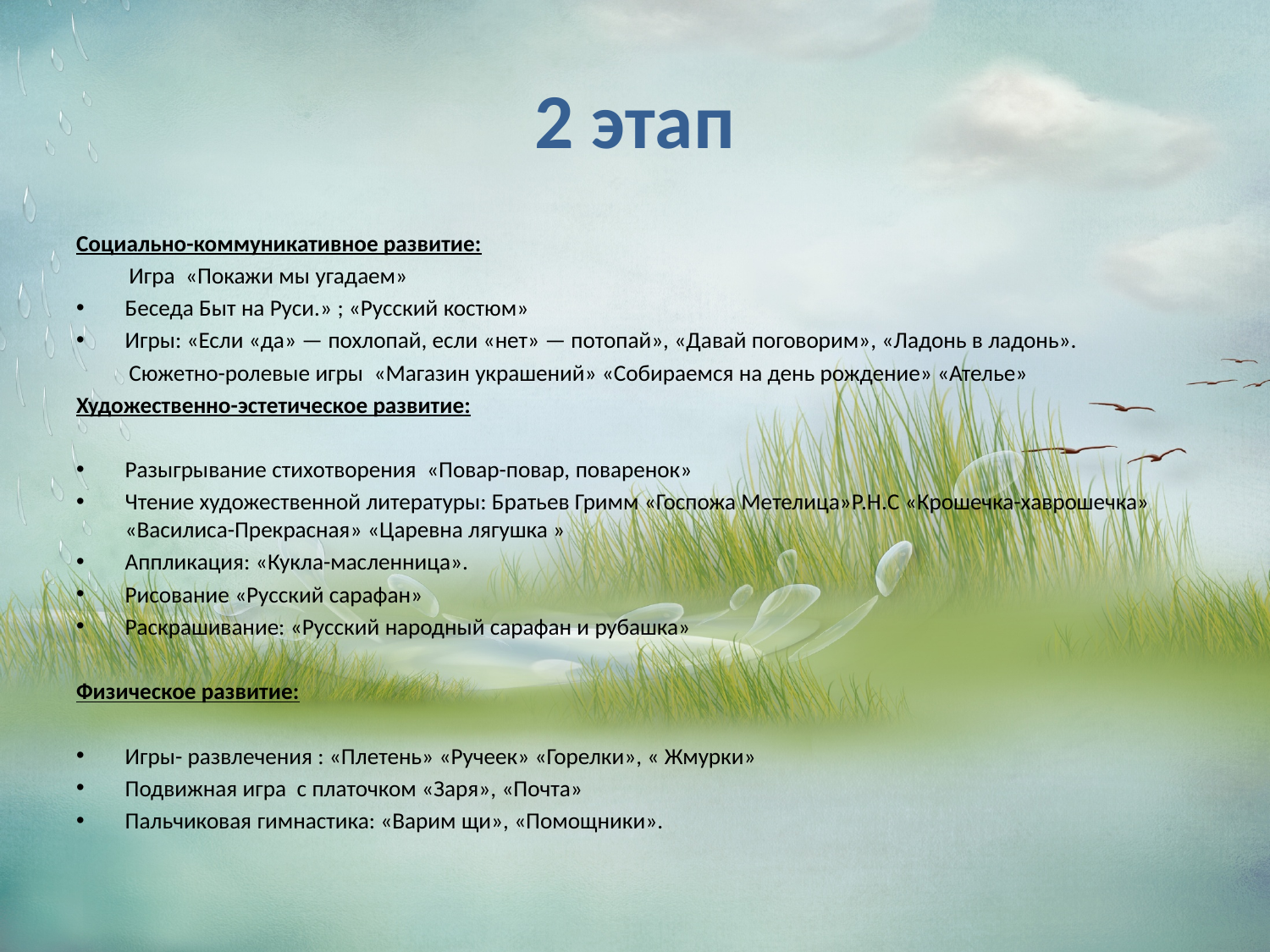

# 2 этап
Социально-коммуникативное развитие:
          Игра  «Покажи мы угадаем»
Беседа Быт на Руси.» ; «Русский костюм»
Игры: «Если «да» — похлопай, если «нет» — потопай», «Давай поговорим», «Ладонь в ладонь».
          Сюжетно-ролевые игры  «Магазин украшений» «Собираемся на день рождение» «Ателье»
Художественно-эстетическое развитие:

Разыгрывание стихотворения  «Повар-повар, поваренок»
Чтение художественной литературы: Братьев Гримм «Госпожа Метелица»Р.Н.С «Крошечка-хаврошечка» «Василиса-Прекрасная» «Царевна лягушка »
Аппликация: «Кукла-масленница».
Рисование «Русский сарафан»
Раскрашивание: «Русский народный сарафан и рубашка»

Физическое развитие:

Игры- развлечения : «Плетень» «Ручеек» «Горелки», « Жмурки»
Подвижная игра  с платочком «Заря», «Почта»
Пальчиковая гимнастика: «Варим щи», «Помощники».